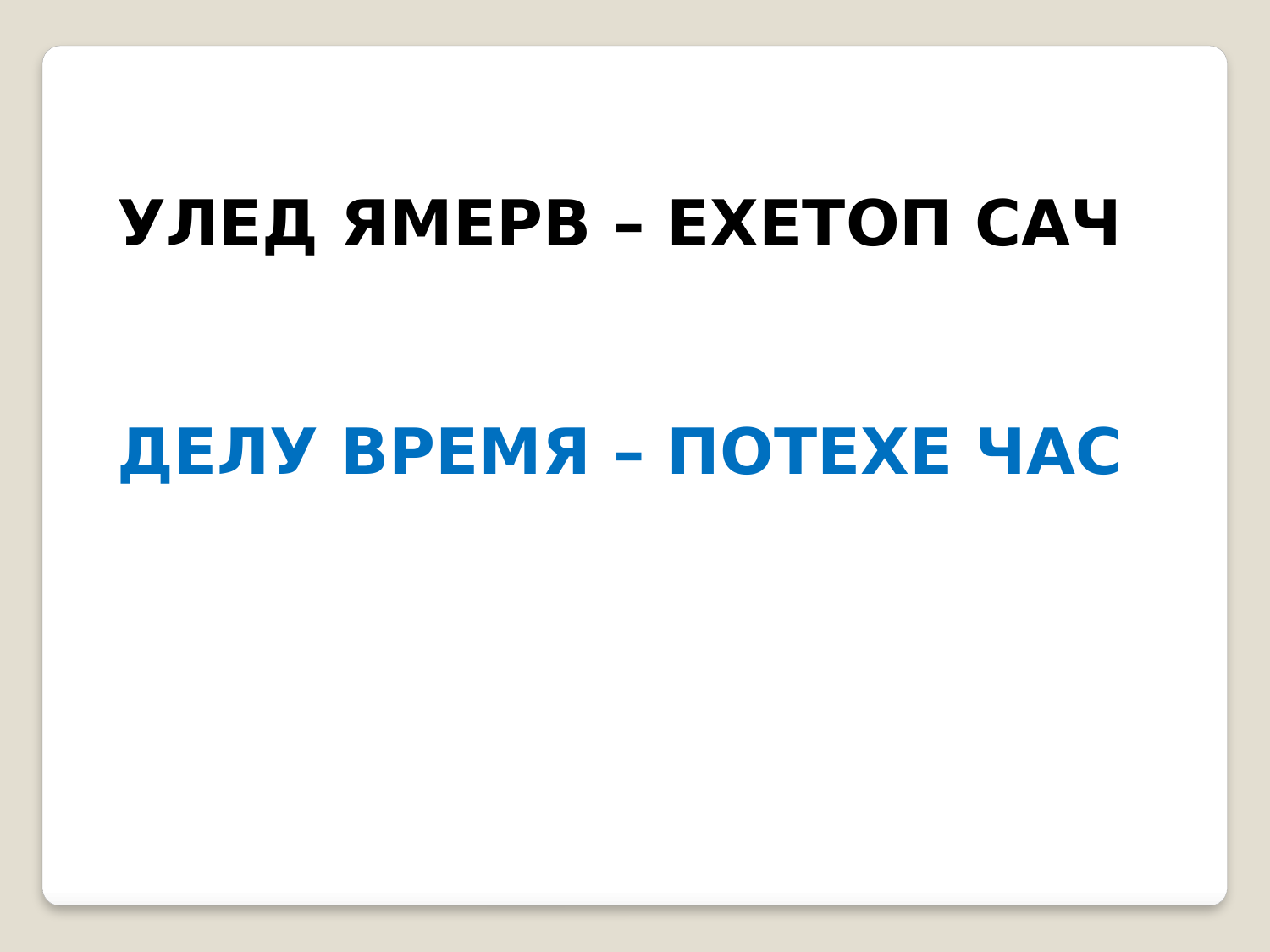

УЛЕД ЯМЕРВ – ЕХЕТОП САЧ

ДЕЛУ ВРЕМЯ – ПОТЕХЕ ЧАС